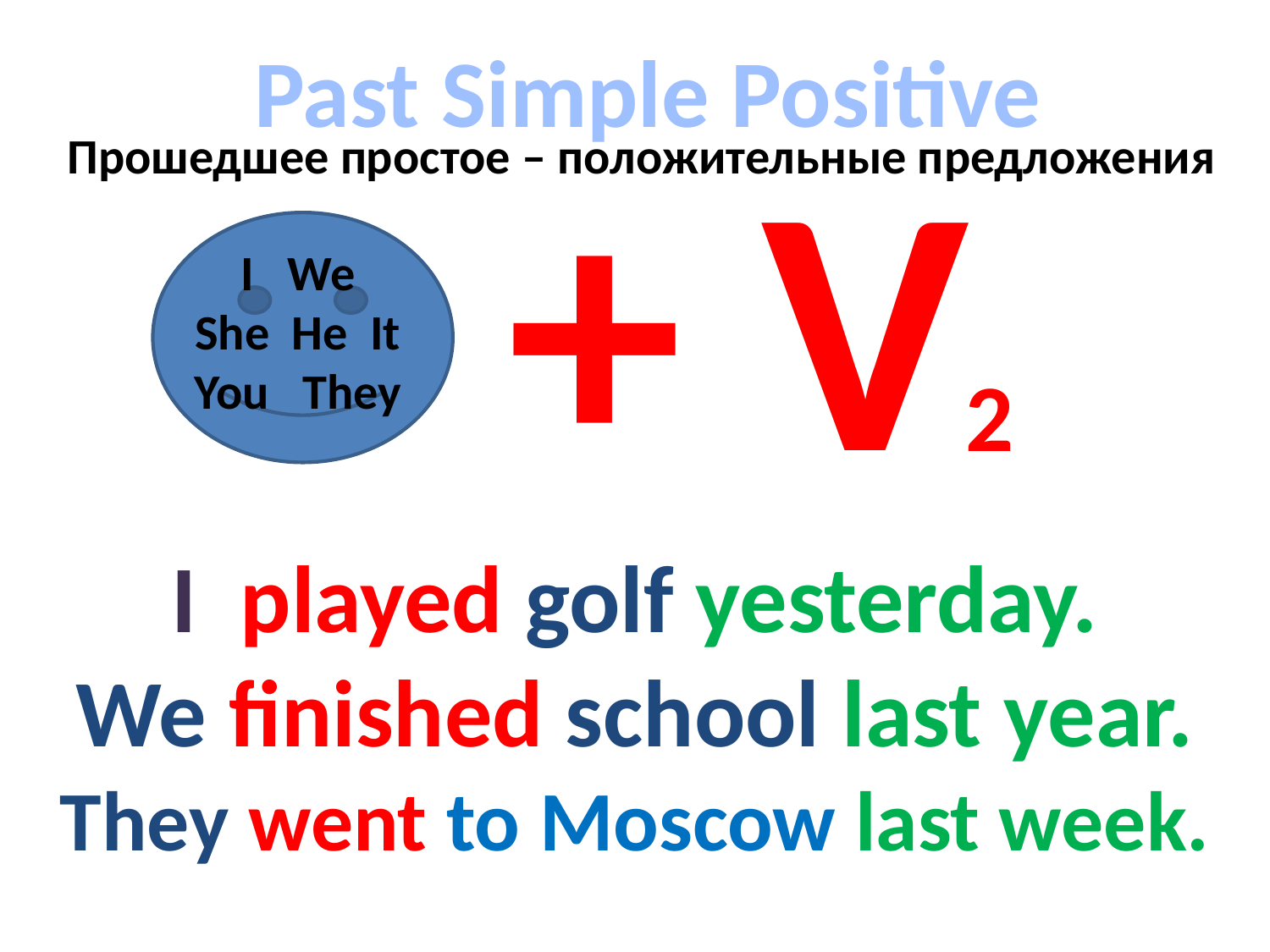

Past Simple Positive
+ V
Прошедшее простое – положительные предложения

I   We
She  He  It
You   They
2
I  played golf yesterday.
We finished school last year.
They went to Moscow last week.